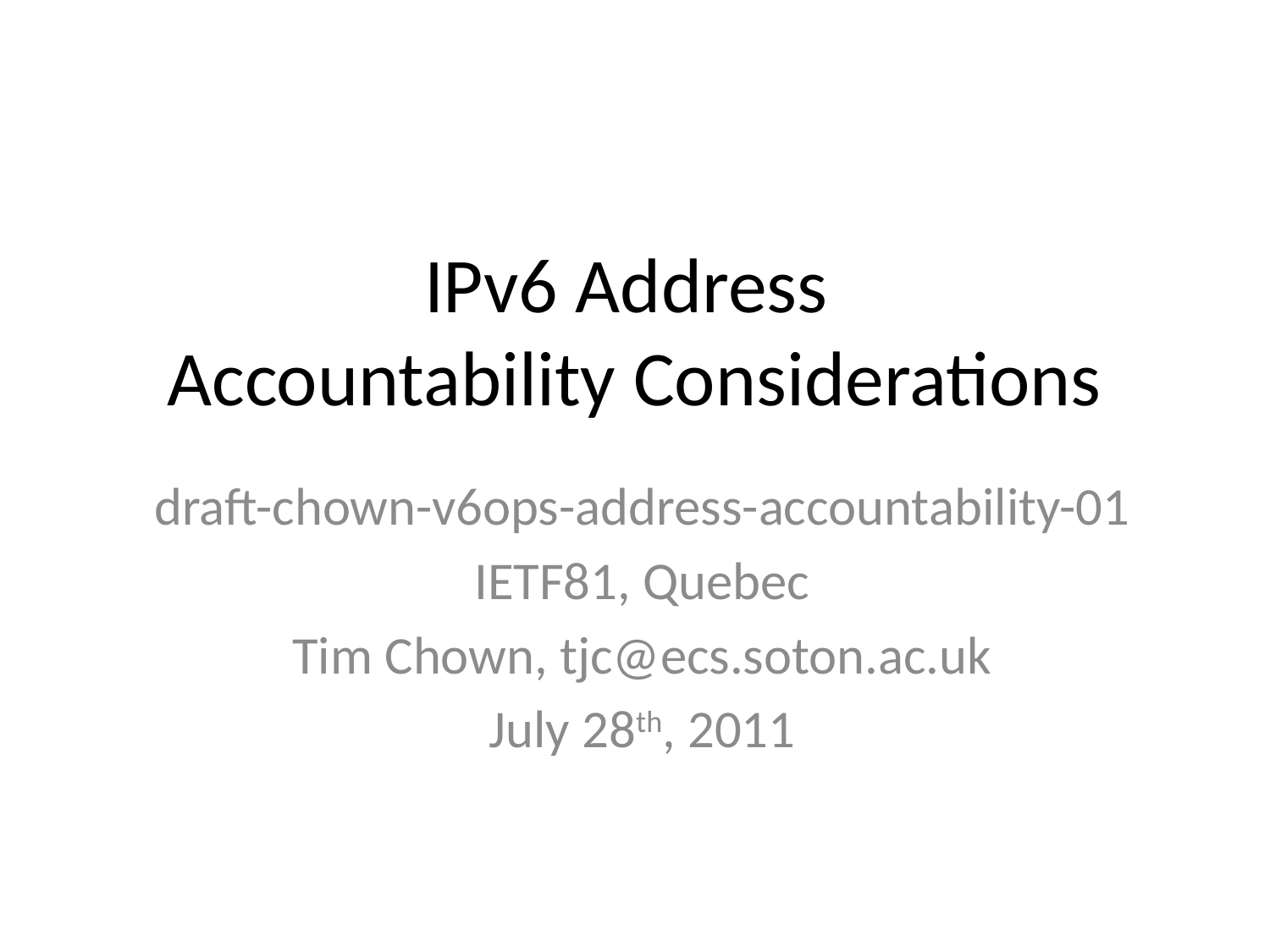

# IPv6 Address Accountability Considerations
draft-chown-v6ops-address-accountability-01
IETF81, Quebec
Tim Chown, tjc@ecs.soton.ac.uk
July 28th, 2011